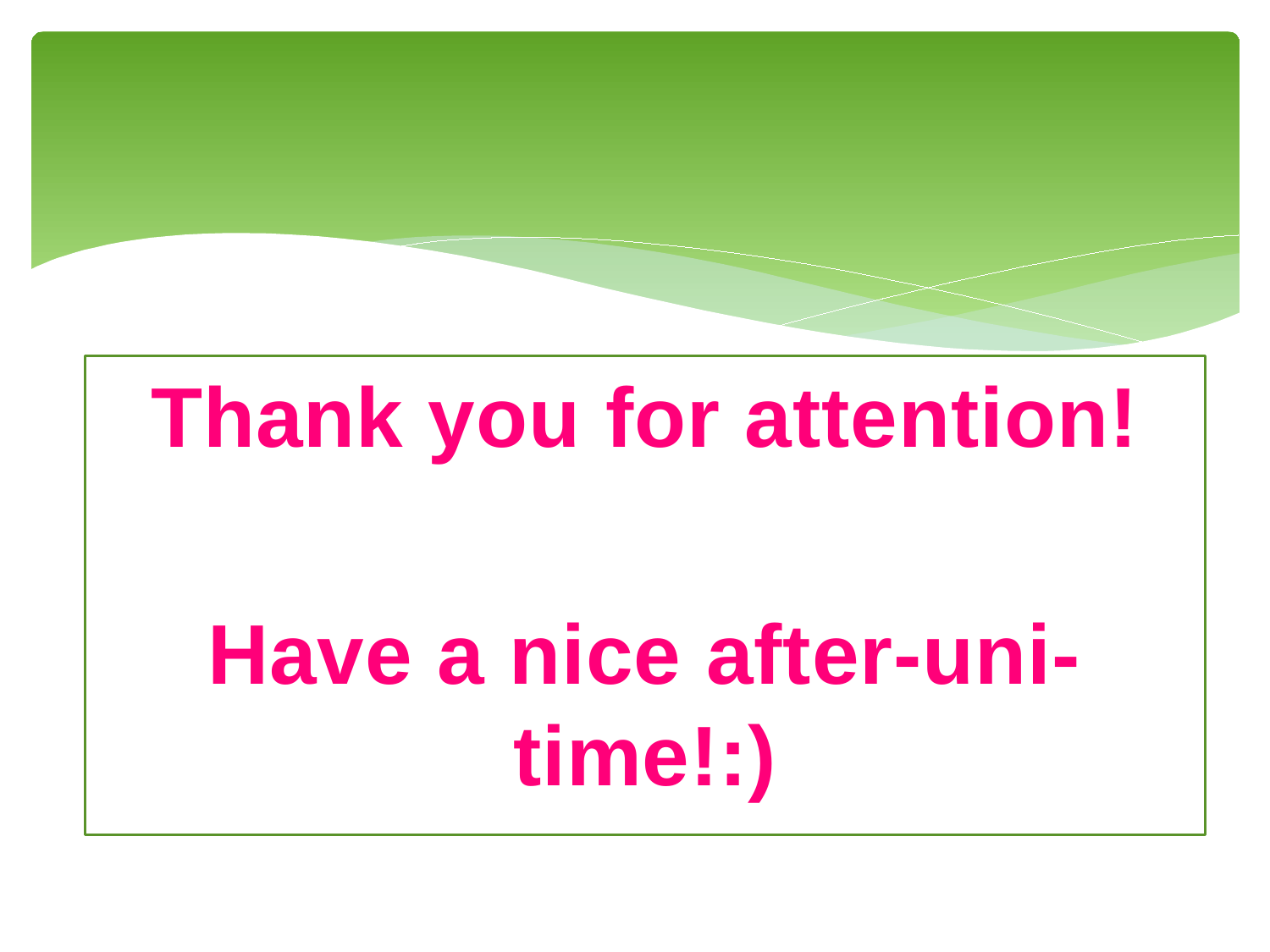

Thank you for attention!

Have a nice after-uni-time!:)